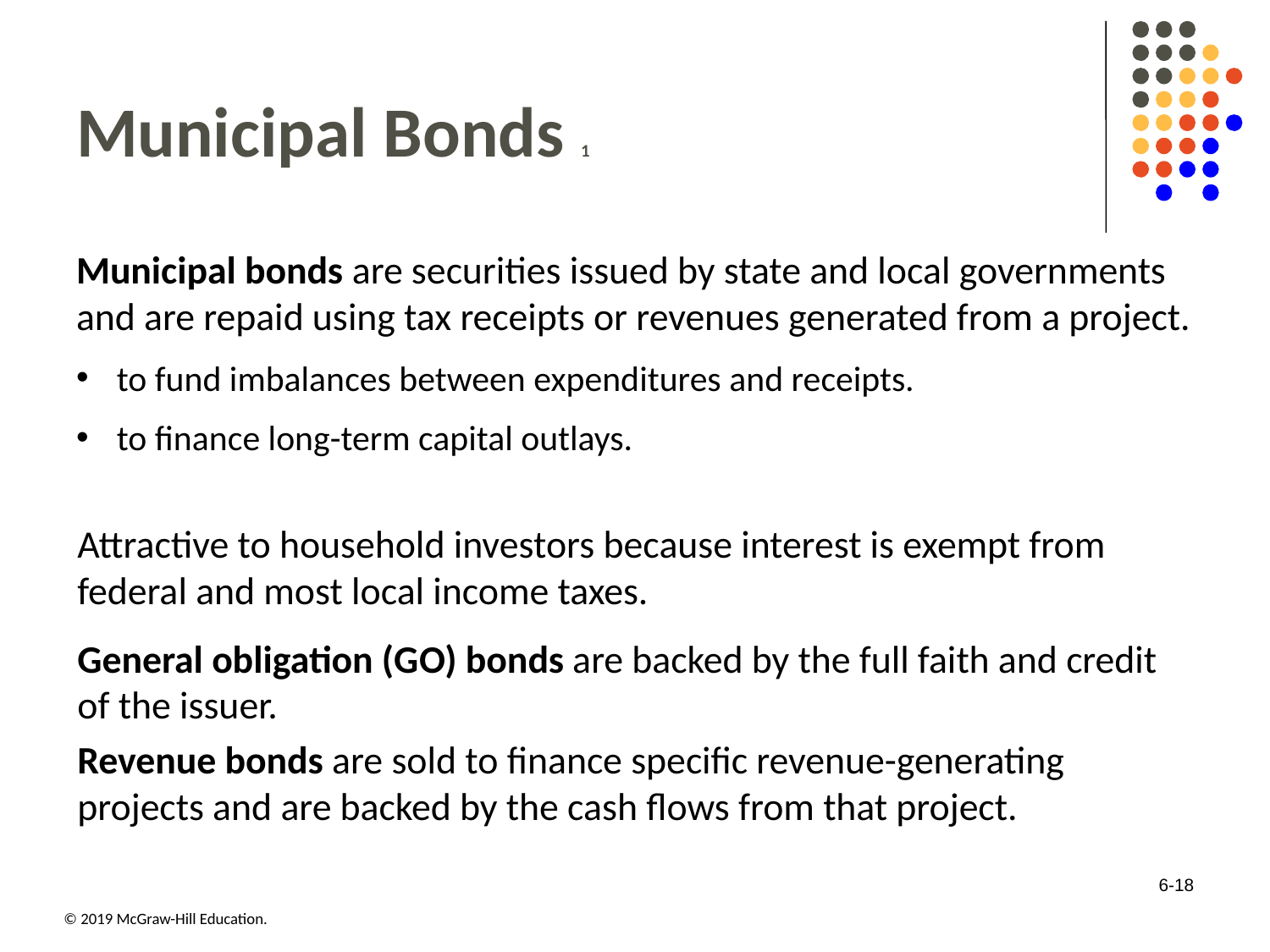

# Municipal Bonds 1
Municipal bonds are securities issued by state and local governments and are repaid using tax receipts or revenues generated from a project.
to fund imbalances between expenditures and receipts.
to finance long-term capital outlays.
Attractive to household investors because interest is exempt from federal and most local income taxes.
General obligation (G O) bonds are backed by the full faith and credit of the issuer.
Revenue bonds are sold to finance specific revenue-generating projects and are backed by the cash flows from that project.
6-18